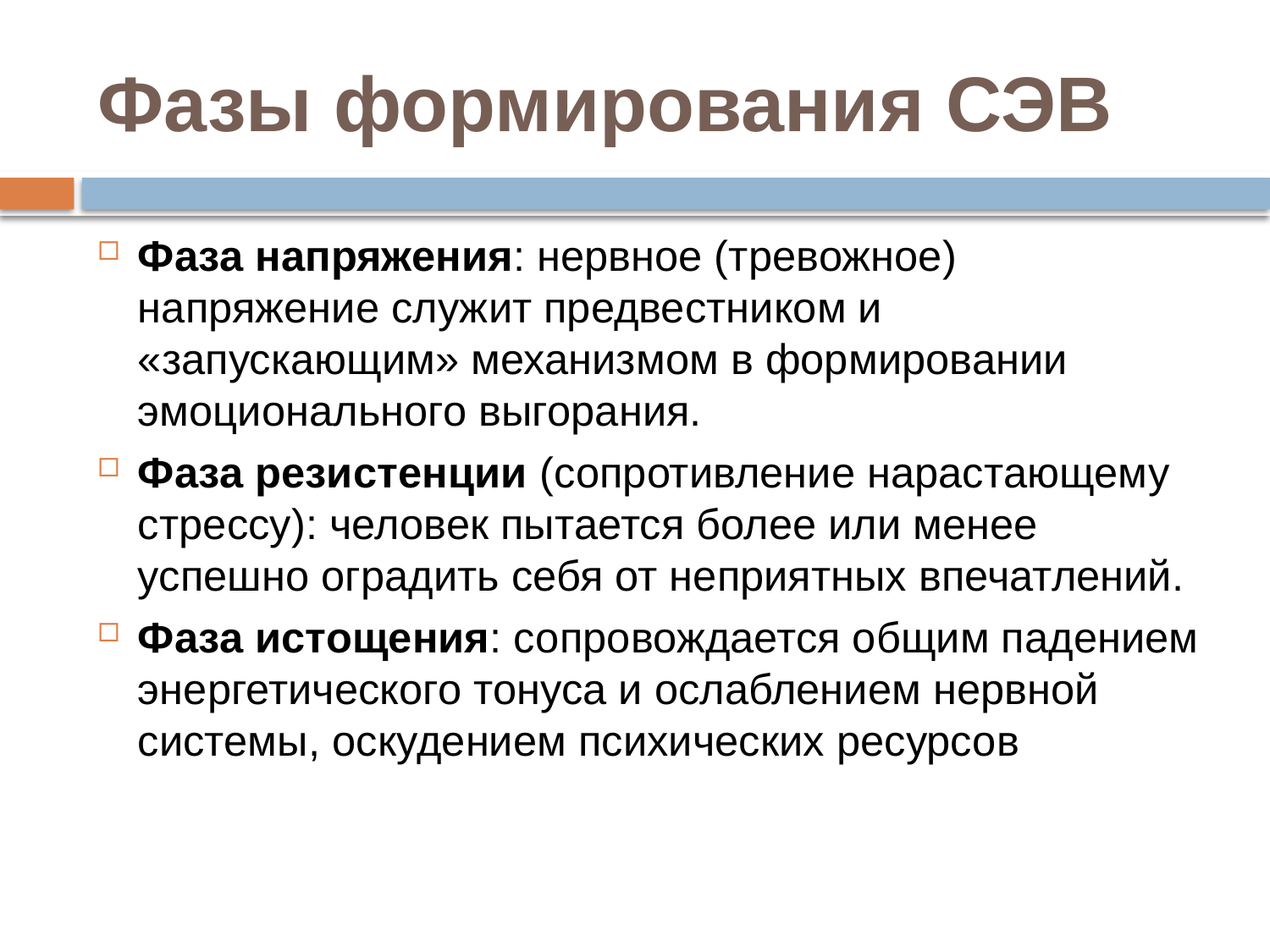

# Фазы формирования СЭВ
Фаза напряжения: нервное (тревожное) напряжение служит предвестником и «запускающим» механизмом в формировании эмоционального выгорания.
Фаза резистенции (сопротивление нарастающему стрессу): человек пытается более или менее успешно оградить себя от неприятных впечатлений.
Фаза истощения: сопровождается общим падением энергетического тонуса и ослаблением нервной системы, оскудением психических ресурсов